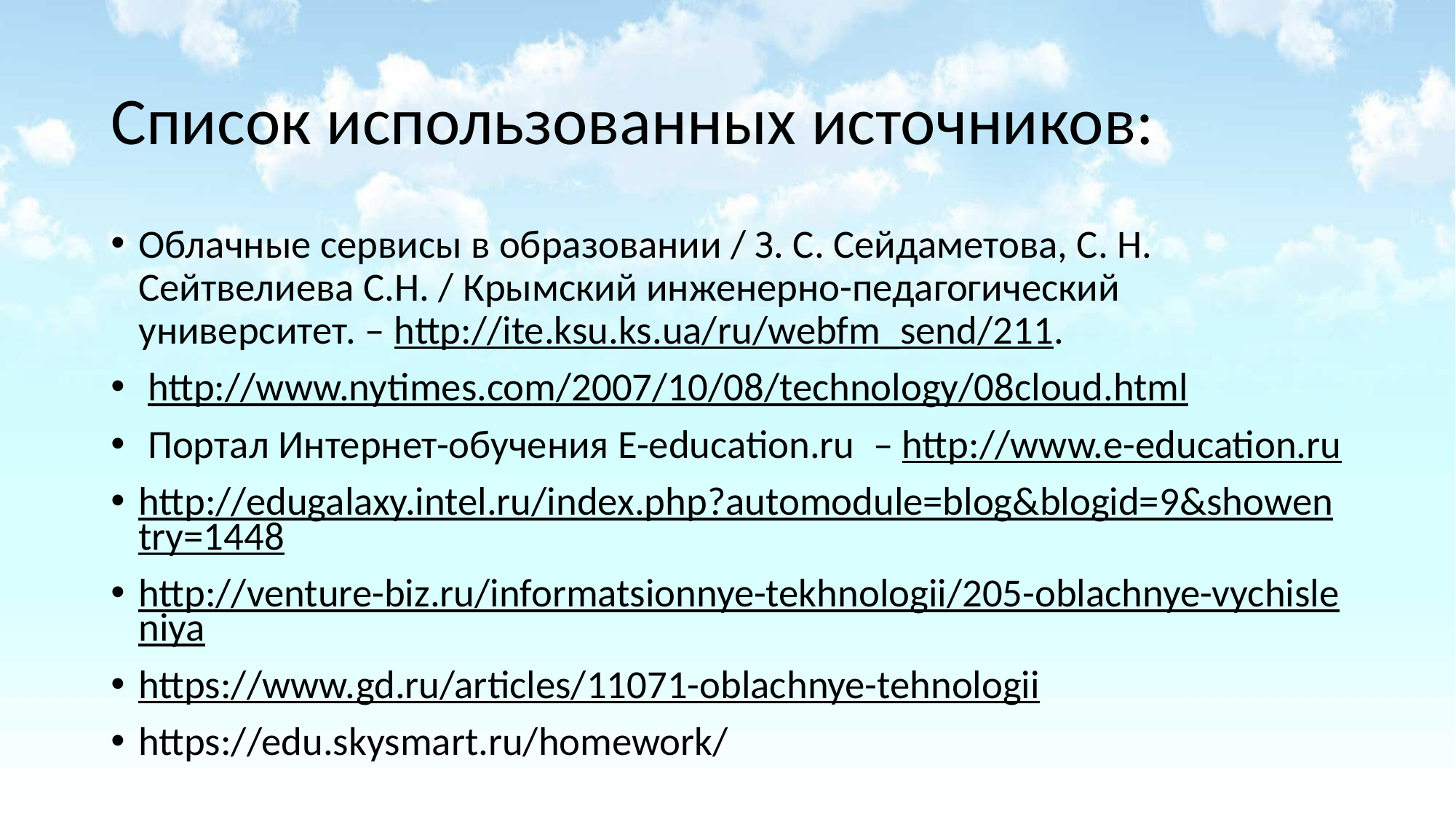

# Список использованных источников:
Облачные сервисы в образовании / З. С. Сейдаметова, С. Н. Сейтвелиева С.Н. / Крымский инженерно-педагогический университет. – http://ite.ksu.ks.ua/ru/webfm_send/211.
 http://www.nytimes.com/2007/10/08/technology/08cloud.html
 Портал Интернет-обучения E-education.ru  – http://www.e-education.ru
http://edugalaxy.intel.ru/index.php?automodule=blog&blogid=9&showentry=1448
http://venture-biz.ru/informatsionnye-tekhnologii/205-oblachnye-vychisleniya
https://www.gd.ru/articles/11071-oblachnye-tehnologii
https://edu.skysmart.ru/homework/